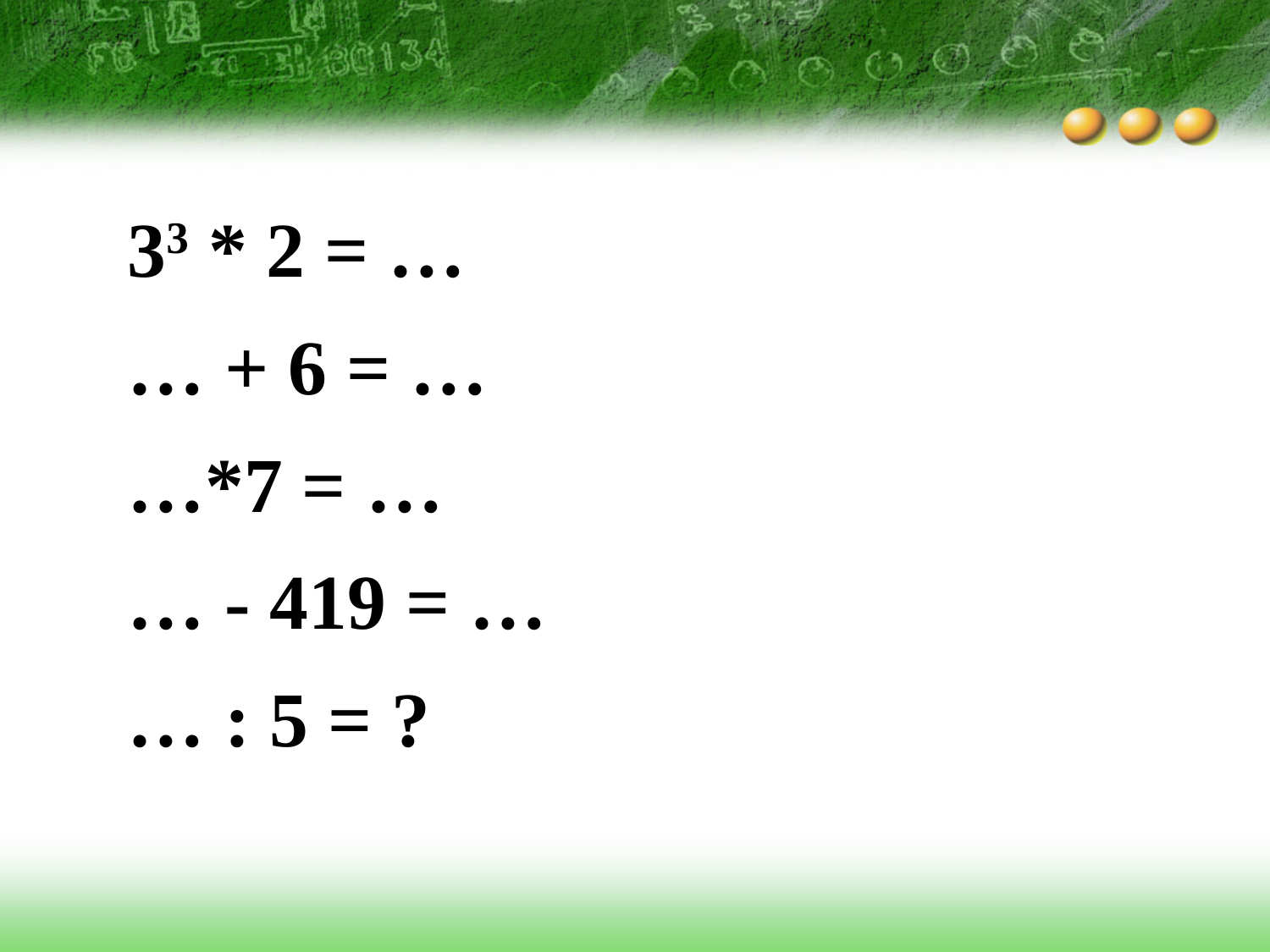

#
33 * 2 = …
… + 6 = …
…*7 = …
… - 419 = …
… : 5 = ?